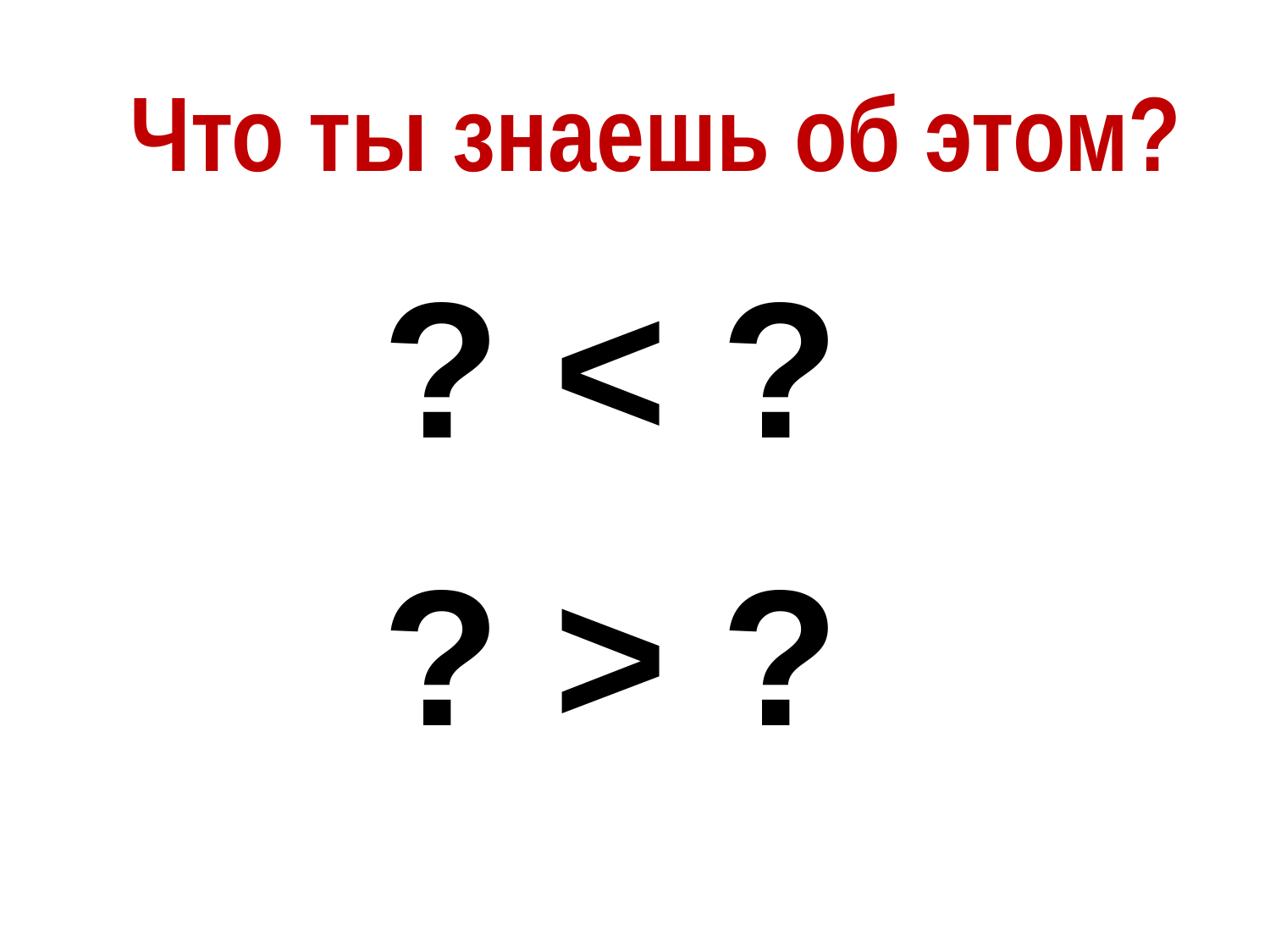

Что ты знаешь об этом?
? < ?
? > ?